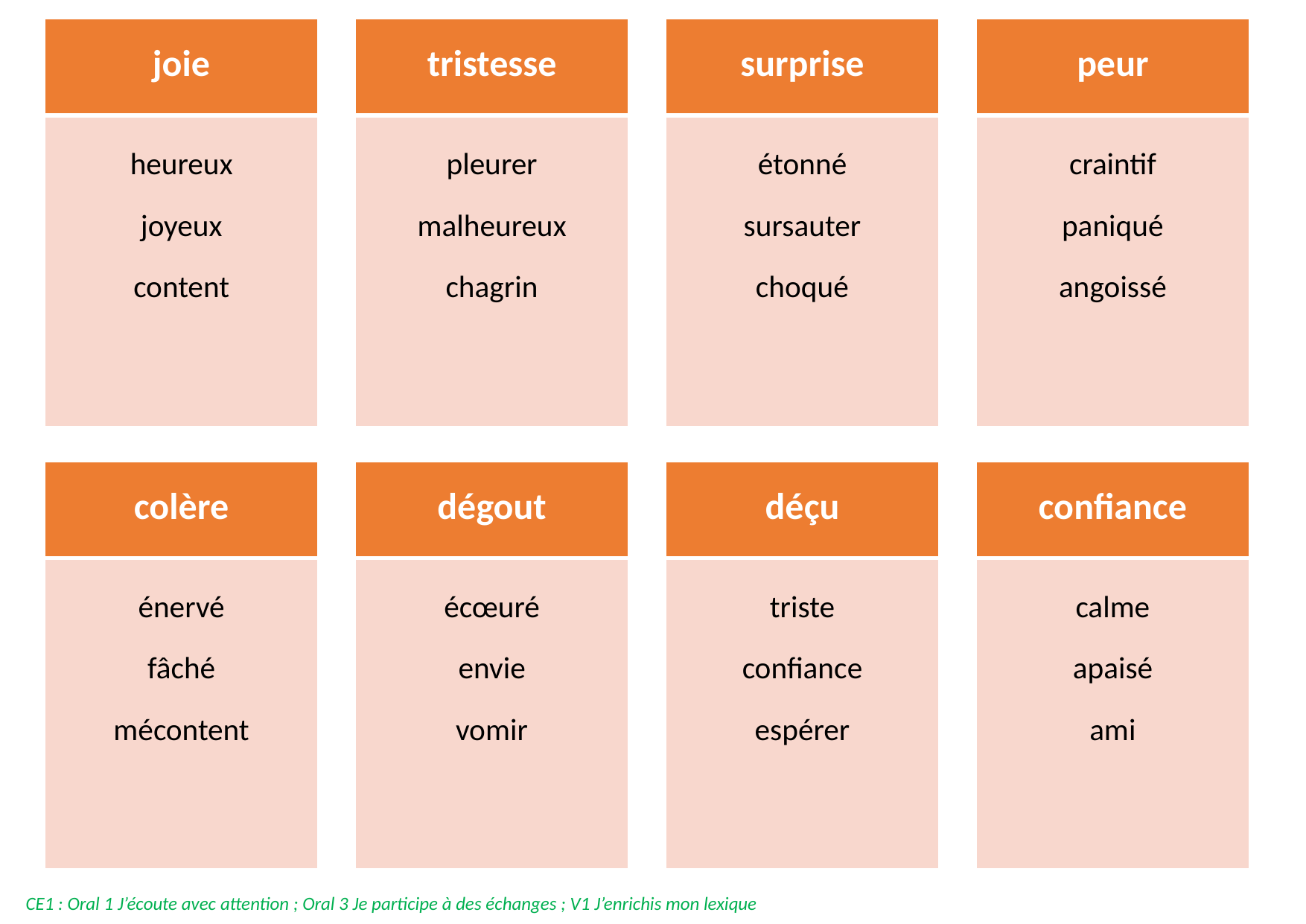

| tristesse |
| --- |
| pleurer malheureux chagrin |
| peur |
| --- |
| craintif paniqué angoissé |
| joie |
| --- |
| heureux joyeux content |
| surprise |
| --- |
| étonné sursauter choqué |
| dégout |
| --- |
| écœuré envie vomir |
| confiance |
| --- |
| calme apaisé ami |
| colère |
| --- |
| énervé fâché mécontent |
| déçu |
| --- |
| triste confiance espérer |
CE1 : Oral 1 J’écoute avec attention ; Oral 3 Je participe à des échanges ; V1 J’enrichis mon lexique